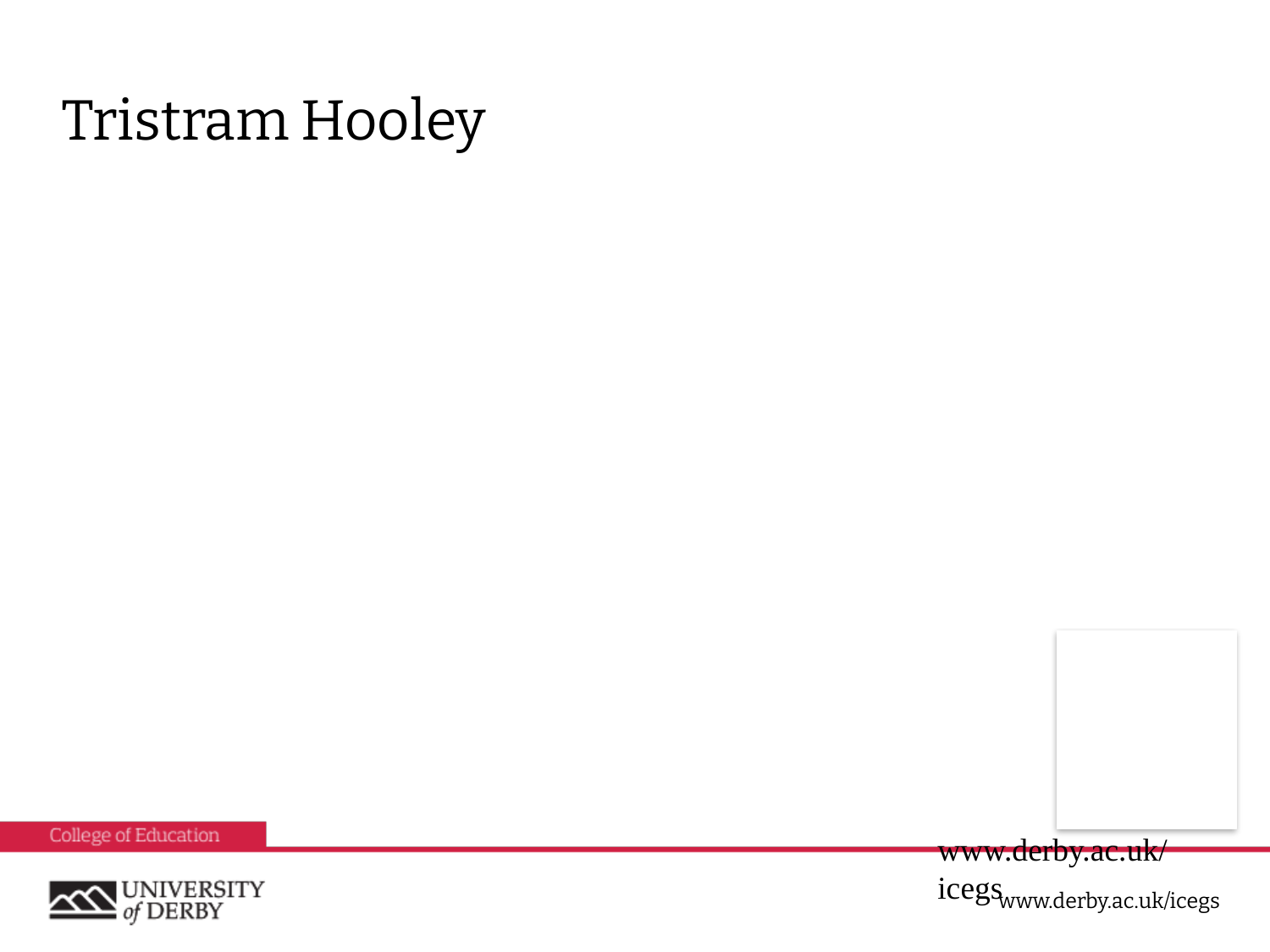

# Tristram Hooley
Professor of Career Education
International Centre for Guidance Studies
University of Derby
http://www.derby.ac.uk/icegs
t.hooley@derby.ac.uk
@pigironjoe

Blog at
http://adventuresincareerdevelopment.wordpress.com
www.derby.ac.uk/icegs